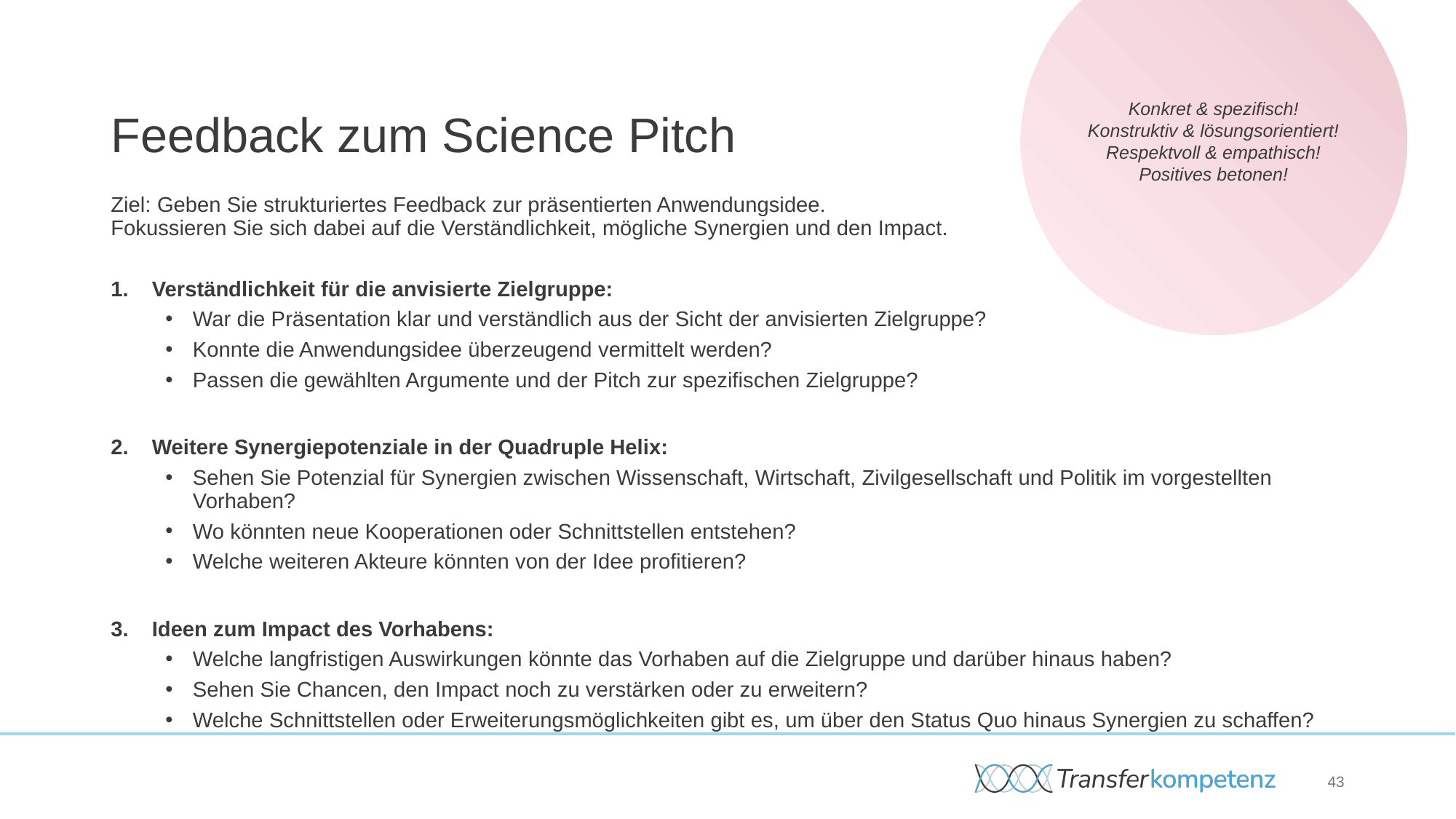

Konkret & spezifisch!
Konstruktiv & lösungsorientiert!
Respektvoll & empathisch!
Positives betonen!
# Feedback zum Science Pitch
Ziel: Geben Sie strukturiertes Feedback zur präsentierten Anwendungsidee.
Fokussieren Sie sich dabei auf die Verständlichkeit, mögliche Synergien und den Impact.

Verständlichkeit für die anvisierte Zielgruppe:
War die Präsentation klar und verständlich aus der Sicht der anvisierten Zielgruppe?
Konnte die Anwendungsidee überzeugend vermittelt werden?
Passen die gewählten Argumente und der Pitch zur spezifischen Zielgruppe?

Weitere Synergiepotenziale in der Quadruple Helix:
Sehen Sie Potenzial für Synergien zwischen Wissenschaft, Wirtschaft, Zivilgesellschaft und Politik im vorgestellten Vorhaben?
Wo könnten neue Kooperationen oder Schnittstellen entstehen?
Welche weiteren Akteure könnten von der Idee profitieren?

Ideen zum Impact des Vorhabens:
Welche langfristigen Auswirkungen könnte das Vorhaben auf die Zielgruppe und darüber hinaus haben?
Sehen Sie Chancen, den Impact noch zu verstärken oder zu erweitern?
Welche Schnittstellen oder Erweiterungsmöglichkeiten gibt es, um über den Status Quo hinaus Synergien zu schaffen?
43